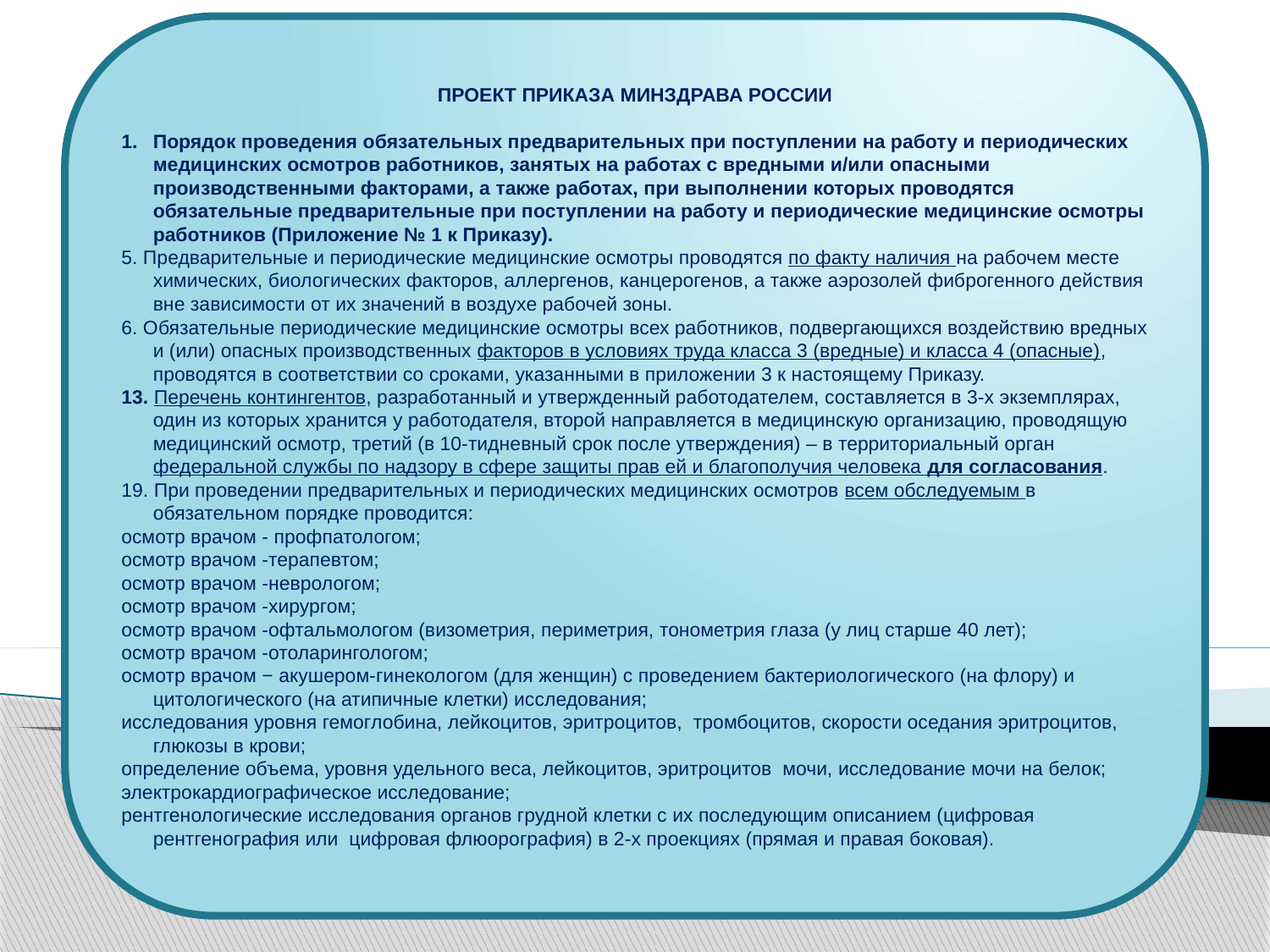

ПРОЕКТ ПРИКАЗА МИНЗДРАВА РОССИИ

Порядок проведения обязательных предварительных при поступлении на работу и периодических медицинских осмотров работников, занятых на работах с вредными и/или опасными производственными факторами, а также работах, при выполнении которых проводятся обязательные предварительные при поступлении на работу и периодические медицинские осмотры работников (Приложение № 1 к Приказу).
5. Предварительные и периодические медицинские осмотры проводятся по факту наличия на рабочем месте химических, биологических факторов, аллергенов, канцерогенов, а также аэрозолей фиброгенного действия вне зависимости от их значений в воздухе рабочей зоны.
6. Обязательные периодические медицинские осмотры всех работников, подвергающихся воздействию вредных и (или) опасных производственных факторов в условиях труда класса 3 (вредные) и класса 4 (опасные), проводятся в соответствии со сроками, указанными в приложении 3 к настоящему Приказу.
13. Перечень контингентов, разработанный и утвержденный работодателем, составляется в 3-х экземплярах, один из которых хранится у работодателя, второй направляется в медицинскую организацию, проводящую медицинский осмотр, третий (в 10-тидневный срок после утверждения) – в территориальный орган федеральной службы по надзору в сфере защиты прав ей и благополучия человека для согласования.
19. При проведении предварительных и периодических медицинских осмотров всем обследуемым в обязательном порядке проводится:
осмотр врачом - профпатологом;
осмотр врачом -терапевтом;
осмотр врачом -неврологом;
осмотр врачом -хирургом;
осмотр врачом -офтальмологом (визометрия, периметрия, тонометрия глаза (у лиц старше 40 лет);
осмотр врачом -отоларингологом;
осмотр врачом − акушером-гинекологом (для женщин) с проведением бактериологического (на флору) и цитологического (на атипичные клетки) исследования;
исследования уровня гемоглобина, лейкоцитов, эритроцитов,  тромбоцитов, скорости оседания эритроцитов, глюкозы в крови;
определение объема, уровня удельного веса, лейкоцитов, эритроцитов  мочи, исследование мочи на белок;
электрокардиографическое исследование;
рентгенологические исследования органов грудной клетки с их последующим описанием (цифровая рентгенография или  цифровая флюорография) в 2-х проекциях (прямая и правая боковая).